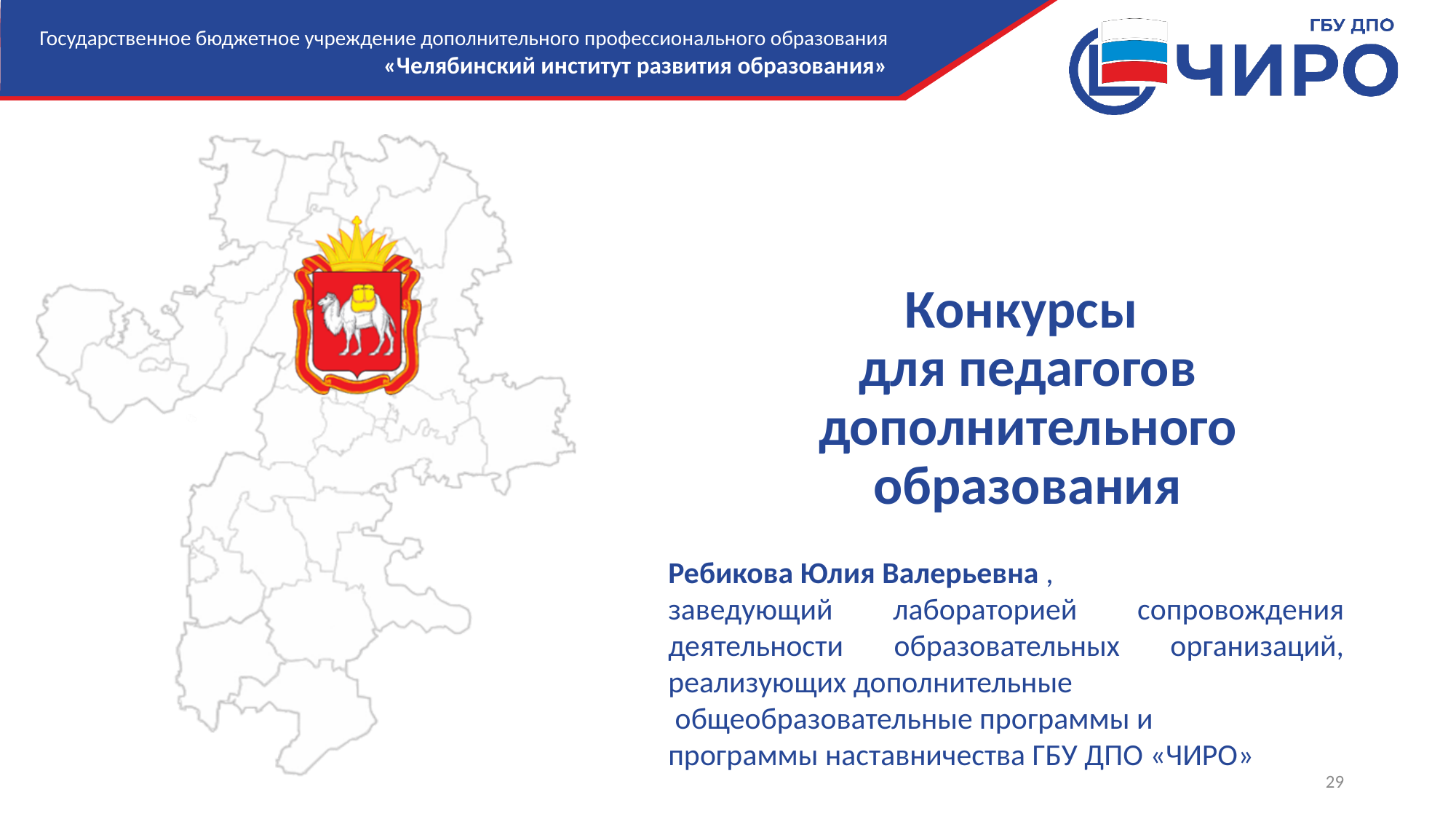

Конкурсы
для педагогов дополнительного образования
Ребикова Юлия Валерьевна ,
заведующий лабораторией сопровождения деятельности образовательных организаций, реализующих дополнительные
 общеобразовательные программы и
программы наставничества ГБУ ДПО «ЧИРО»
29